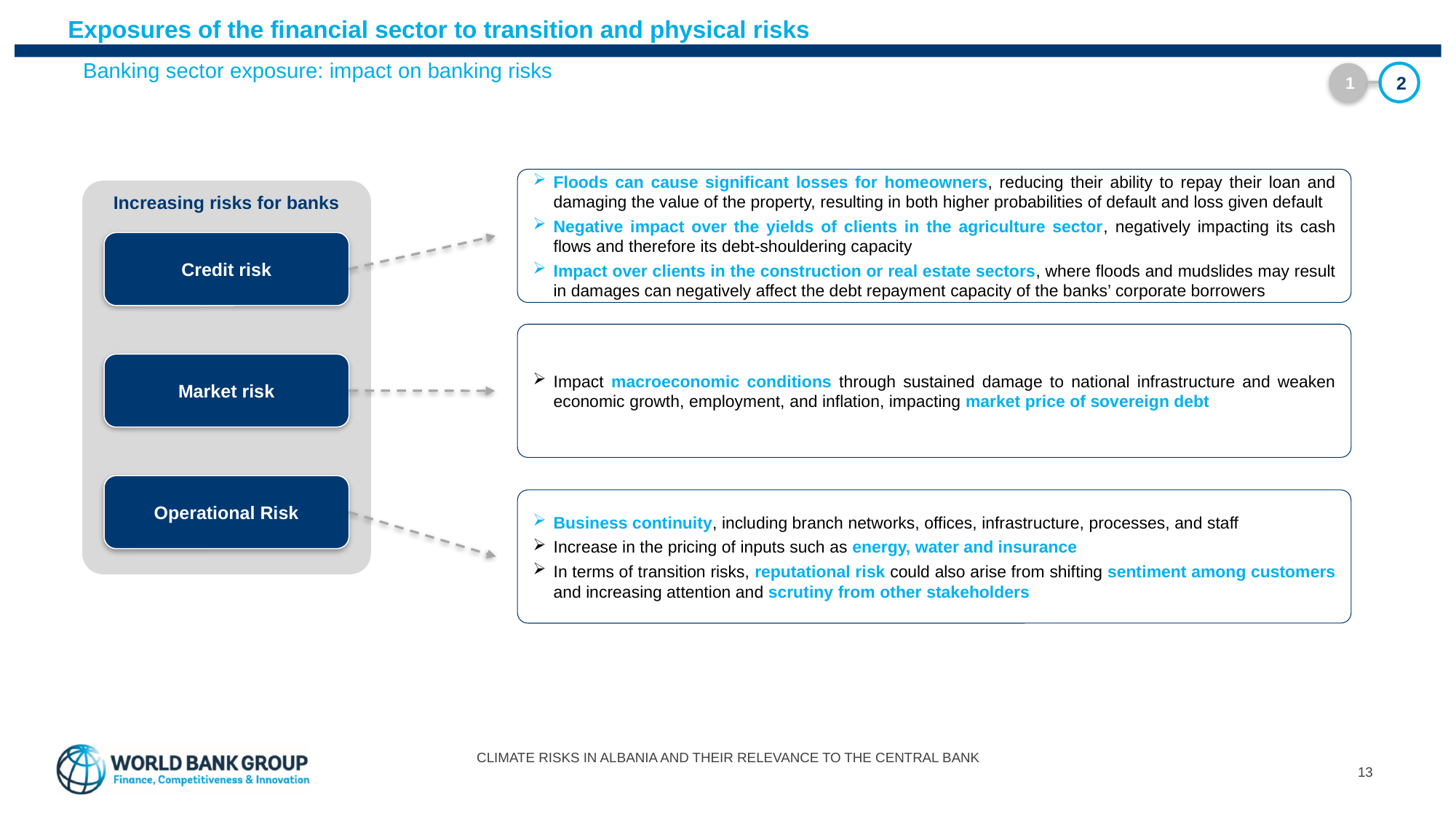

Exposures of the financial sector to transition and physical risks

Banking sector exposure: impact on banking risks
1
2
Floods can cause significant losses for homeowners, reducing their ability to repay their loan and damaging the value of the property, resulting in both higher probabilities of default and loss given default
Negative impact over the yields of clients in the agriculture sector, negatively impacting its cash flows and therefore its debt-shouldering capacity
Impact over clients in the construction or real estate sectors, where floods and mudslides may result in damages can negatively affect the debt repayment capacity of the banks’ corporate borrowers

Increasing risks for banks
Credit risk
Impact macroeconomic conditions through sustained damage to national infrastructure and weaken economic growth, employment, and inflation, impacting market price of sovereign debt

Market risk
Operational Risk
Business continuity, including branch networks, offices, infrastructure, processes, and staff
Increase in the pricing of inputs such as energy, water and insurance
In terms of transition risks, reputational risk could also arise from shifting sentiment among customers and increasing attention and scrutiny from other stakeholders

CLIMATE RISKS IN ALBANIA AND THEIR RELEVANCE TO THE CENTRAL BANK
13